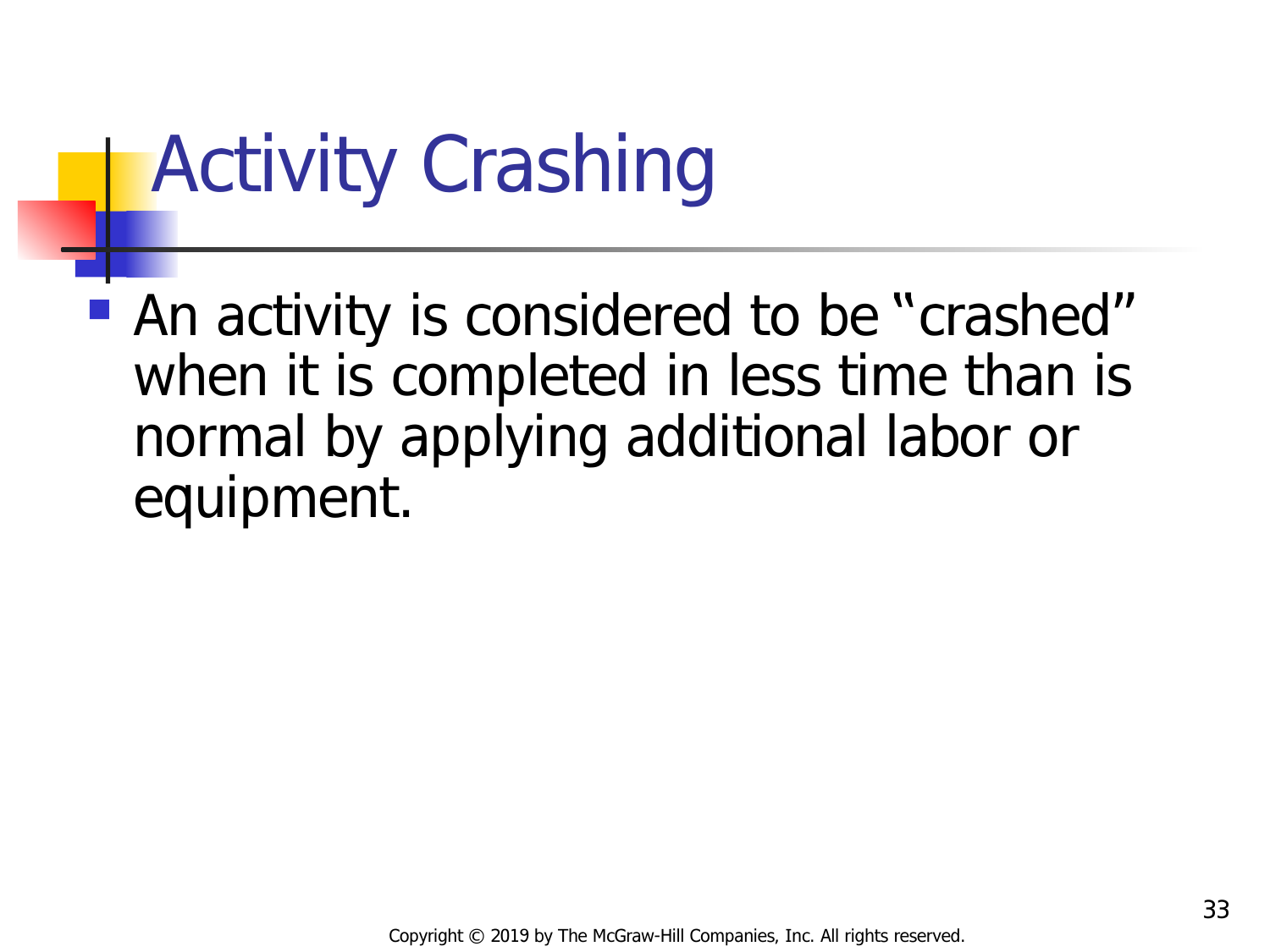

# Activity Crashing
An activity is considered to be “crashed” when it is completed in less time than is normal by applying additional labor or equipment.
33
Copyright © 2019 by The McGraw-Hill Companies, Inc. All rights reserved.